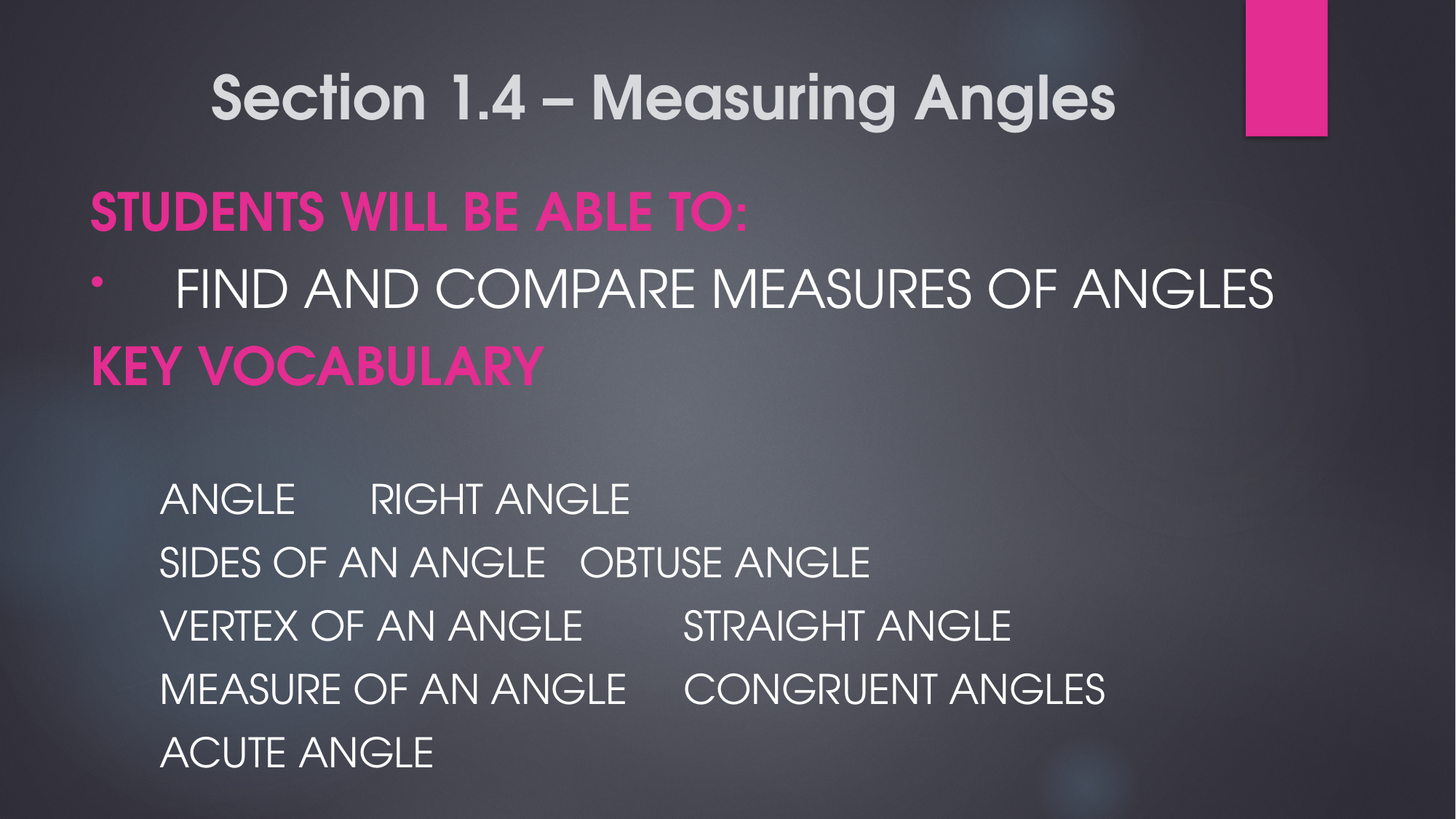

# Section 1.4 – Measuring Angles
Students will be able to:
 find and compare measures of angles
Key Vocabulary

	angle								right angle
	sides of an angle			obtuse angle
	vertex of an angle			straight angle
	measure of an angle		congruent angles
	acute angle